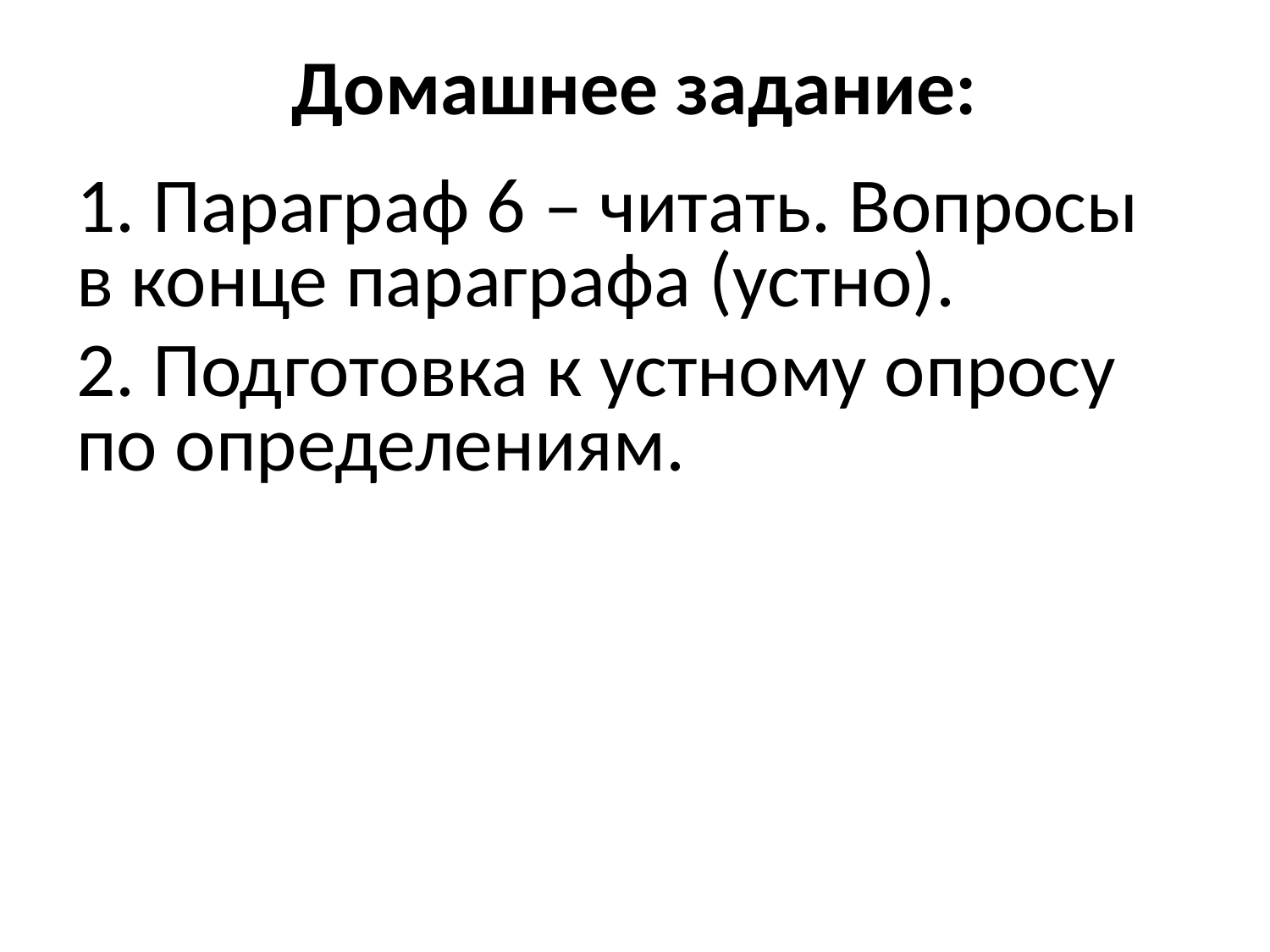

# Домашнее задание:
1. Параграф 6 – читать. Вопросы в конце параграфа (устно).
2. Подготовка к устному опросу по определениям.